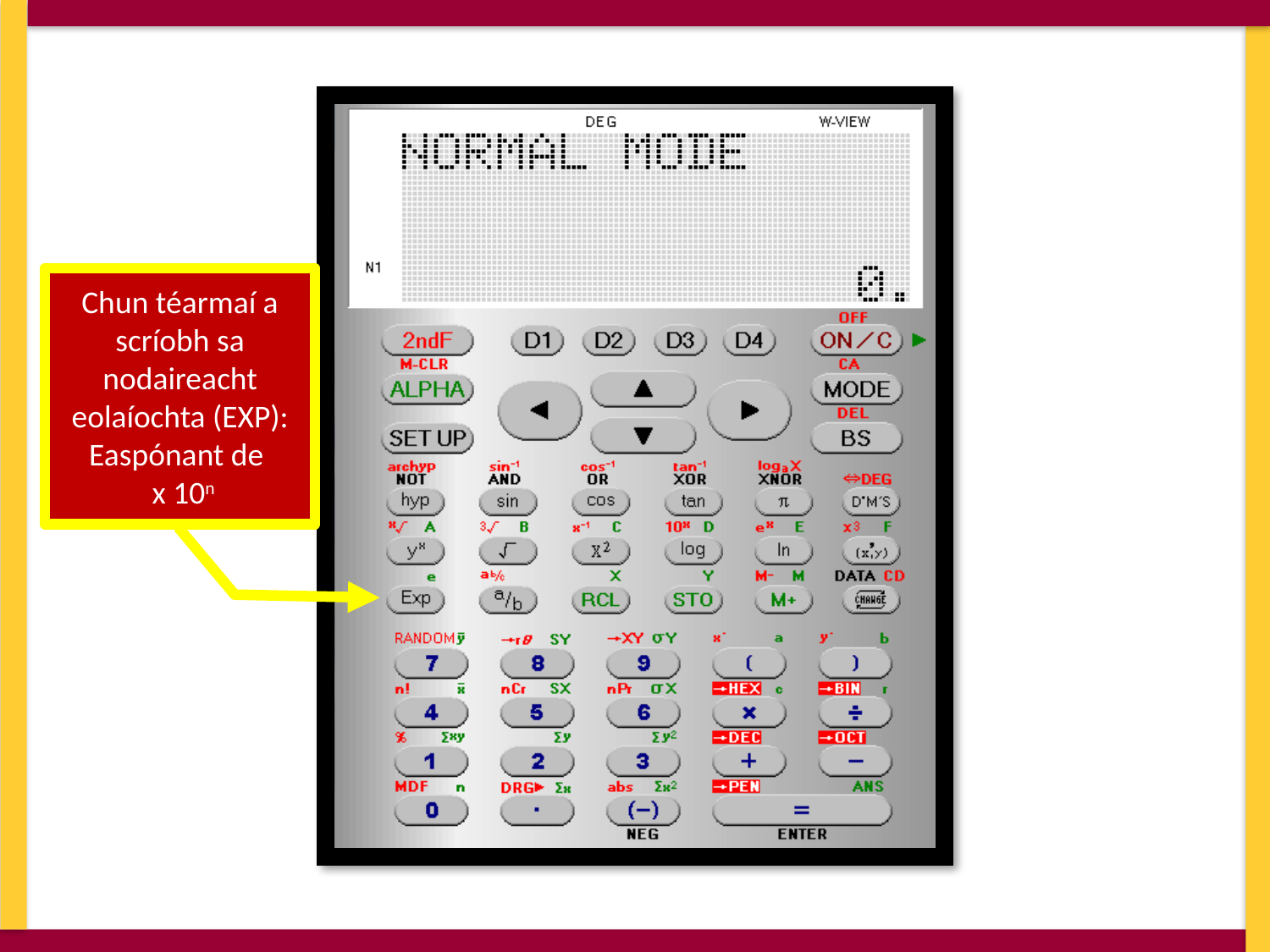

Chun téarmaí a scríobh sa nodaireacht eolaíochta (EXP): Easpónant de
 x 10n